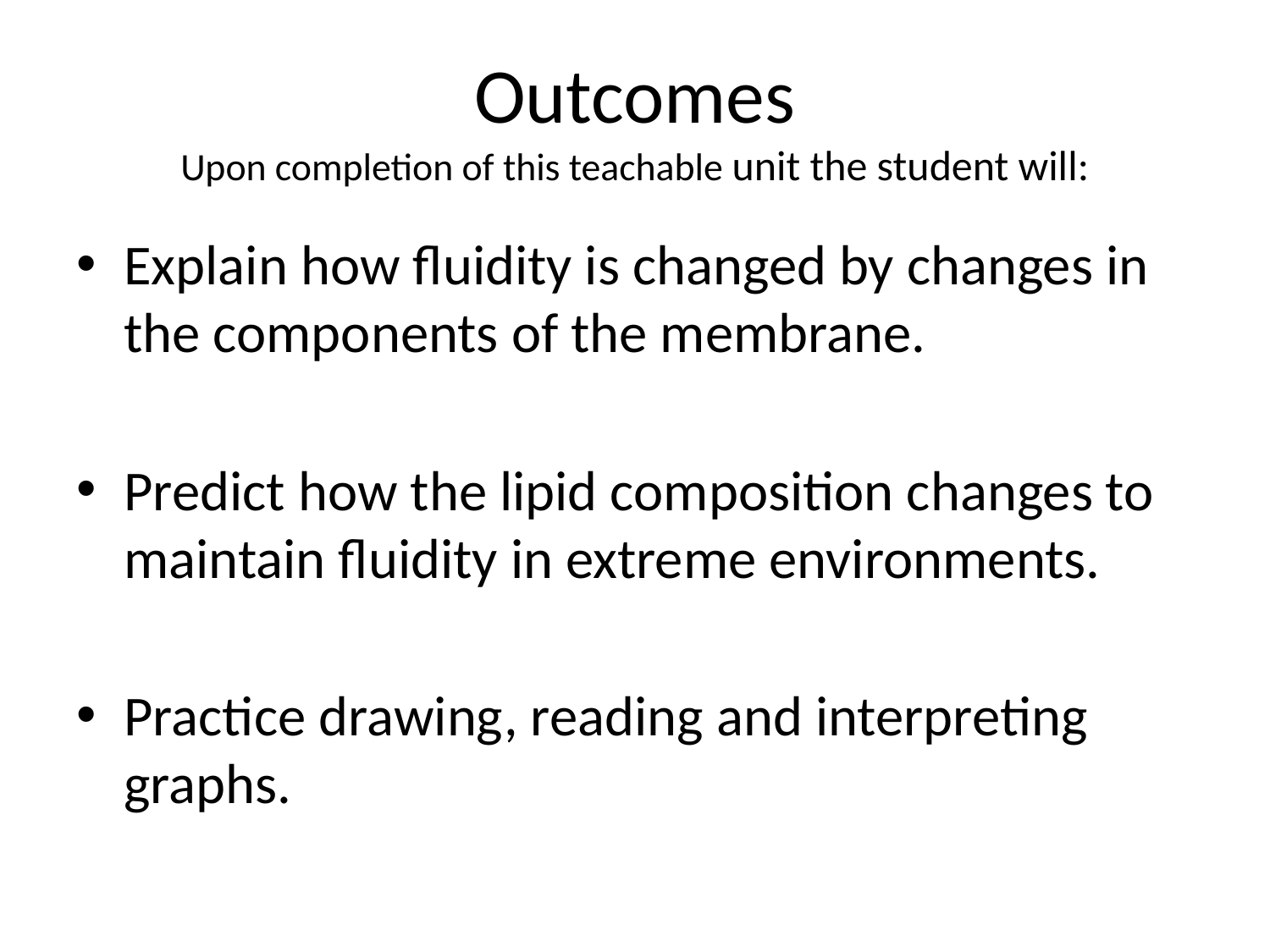

# Outcomes Upon completion of this teachable unit the student will:
Explain how fluidity is changed by changes in the components of the membrane.

Predict how the lipid composition changes to maintain fluidity in extreme environments.

Practice drawing, reading and interpreting graphs.